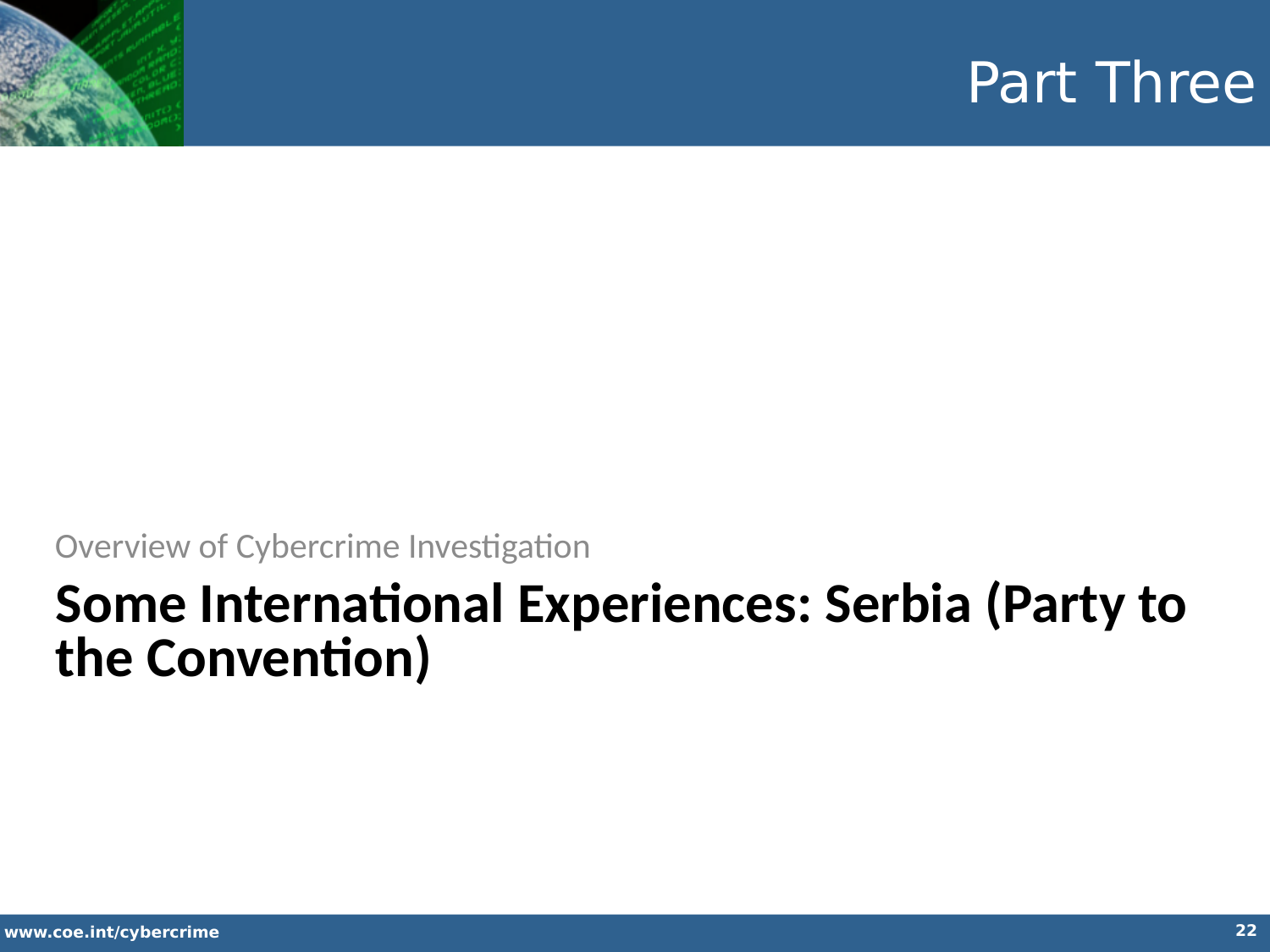

Part Three
Overview of Cybercrime Investigation
Some International Experiences: Serbia (Party to the Convention)
22